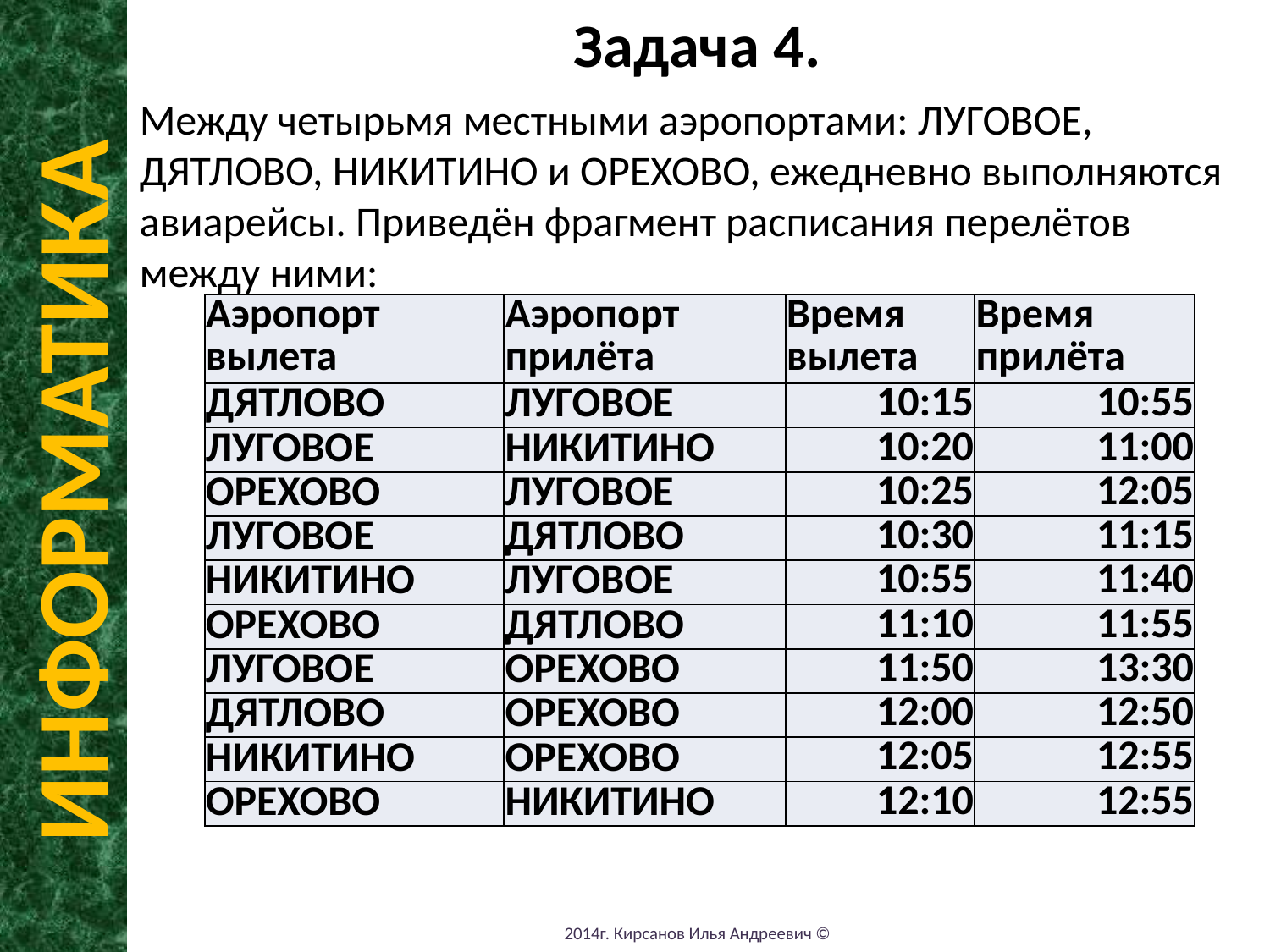

Задача 4.

Между четырьмя местными аэропортами: ЛУГОВОЕ, ДЯТЛОВО, НИКИТИНО и ОРЕХОВО, ежедневно выполняются авиарейсы. Приведён фрагмент расписания перелётов между ними:

| Аэропорт вылета | Аэропорт прилёта | Время вылета | Время прилёта |
| --- | --- | --- | --- |
| ДЯТЛОВО | ЛУГОВОЕ | 10:15 | 10:55 |
| ЛУГОВОЕ | НИКИТИНО | 10:20 | 11:00 |
| ОРЕХОВО | ЛУГОВОЕ | 10:25 | 12:05 |
| ЛУГОВОЕ | ДЯТЛОВО | 10:30 | 11:15 |
| НИКИТИНО | ЛУГОВОЕ | 10:55 | 11:40 |
| ОРЕХОВО | ДЯТЛОВО | 11:10 | 11:55 |
| ЛУГОВОЕ | ОРЕХОВО | 11:50 | 13:30 |
| ДЯТЛОВО | ОРЕХОВО | 12:00 | 12:50 |
| НИКИТИНО | ОРЕХОВО | 12:05 | 12:55 |
| ОРЕХОВО | НИКИТИНО | 12:10 | 12:55 |
ИНФОРМАТИКА
2014г. Кирсанов Илья Андреевич ©